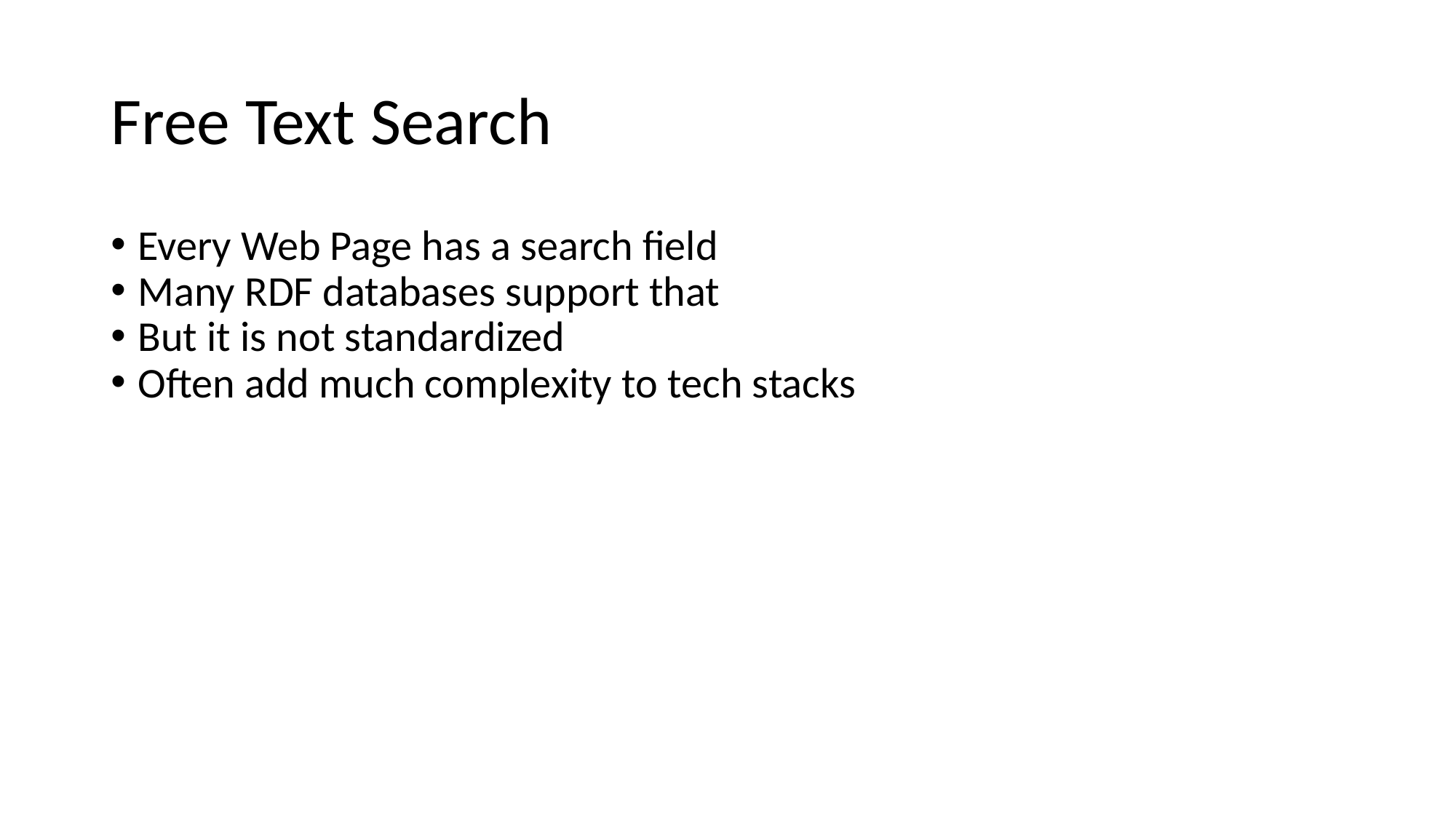

Free Text Search
Every Web Page has a search field
Many RDF databases support that
But it is not standardized
Often add much complexity to tech stacks